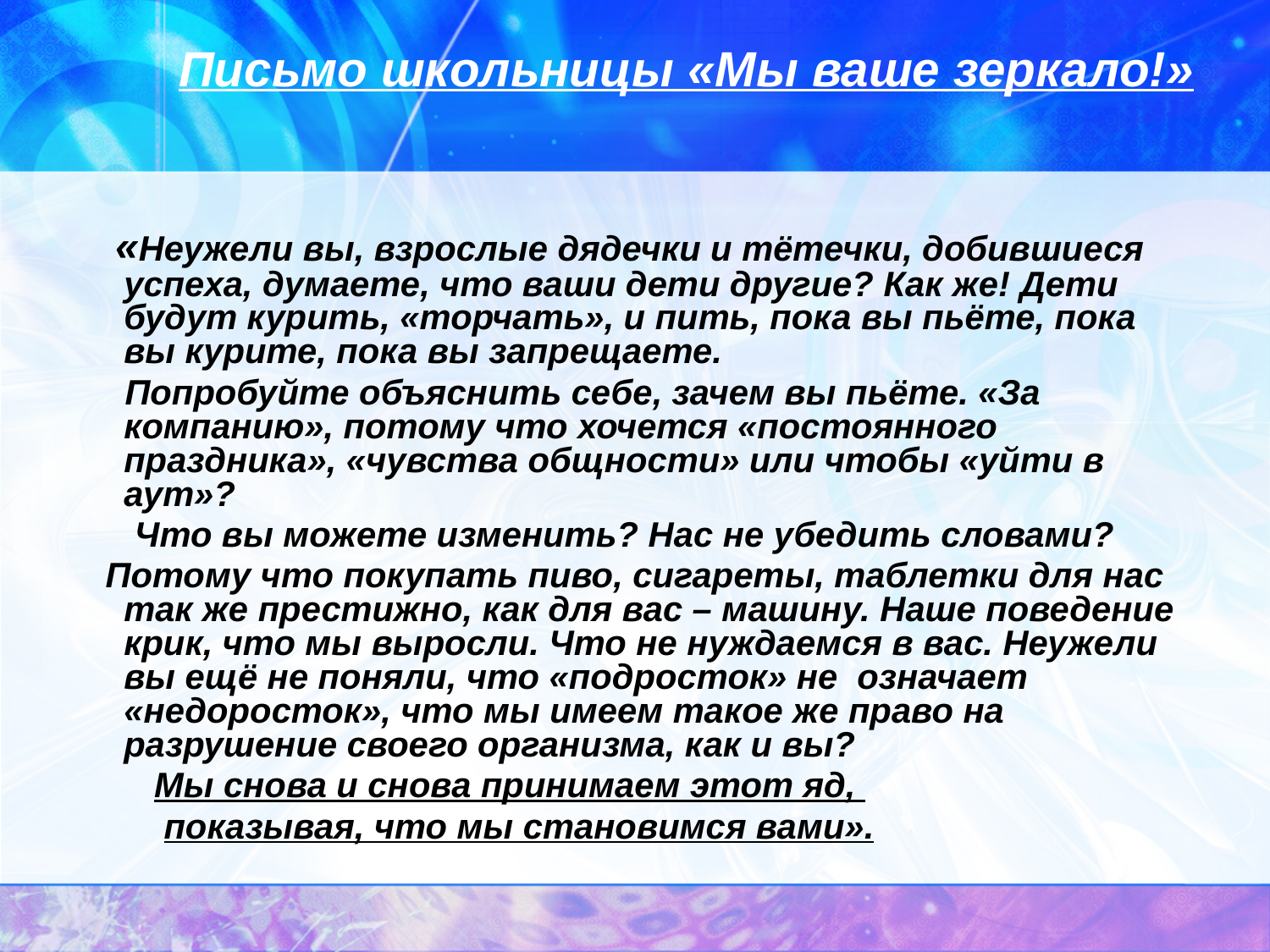

# Письмо школьницы «Мы ваше зеркало!»
    «Неужели вы, взрослые дядечки и тётечки, добившиеся успеха, думаете, что ваши дети другие? Как же! Дети будут курить, «торчать», и пить, пока вы пьёте, пока вы курите, пока вы запрещаете.
     Попробуйте объяснить себе, зачем вы пьёте. «За компанию», потому что хочется «постоянного праздника», «чувства общности» или чтобы «уйти в аут»?
      Что вы можете изменить? Нас не убедить словами?
   Потому что покупать пиво, сигареты, таблетки для нас так же престижно, как для вас – машину. Наше поведение крик, что мы выросли. Что не нуждаемся в вас. Неужели вы ещё не поняли, что «подросток» не  означает «недоросток», что мы имеем такое же право на разрушение своего организма, как и вы?
        Мы снова и снова принимаем этот яд,
         показывая, что мы становимся вами».